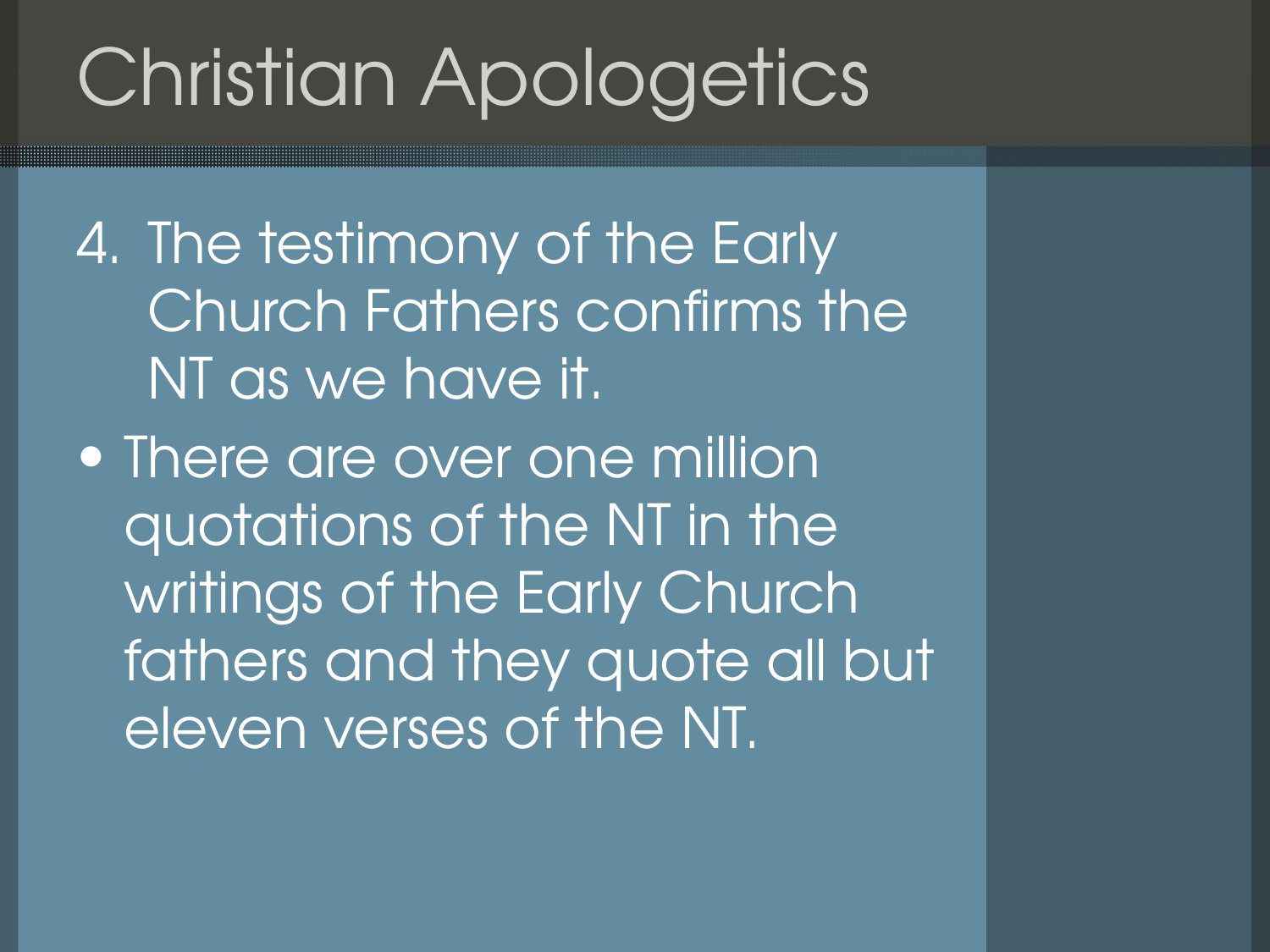

# Christian Apologetics
The testimony of the Early Church Fathers confirms the NT as we have it.
There are over one million quotations of the NT in the writings of the Early Church fathers and they quote all but eleven verses of the NT.